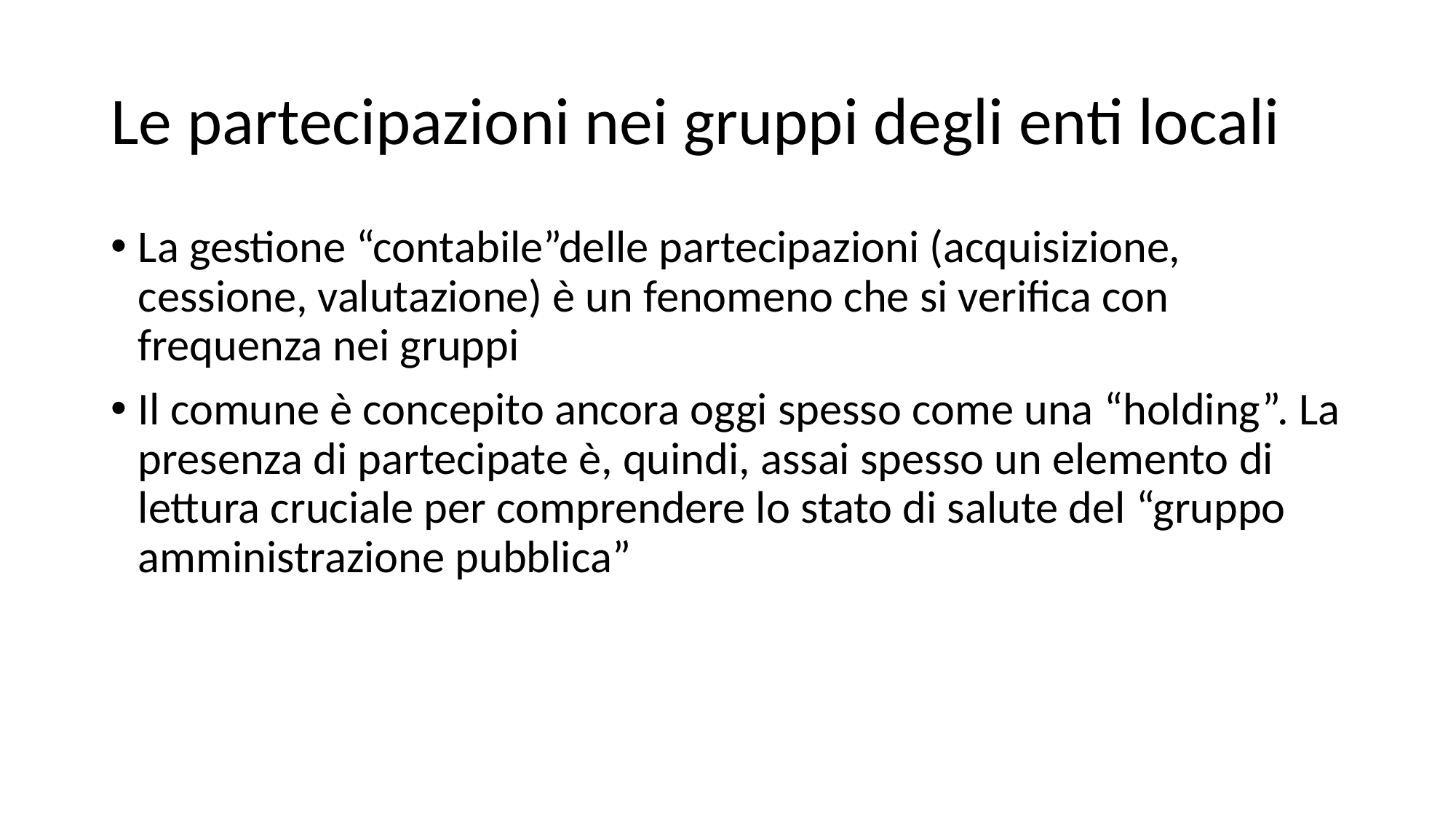

# Le partecipazioni nei gruppi degli enti locali
La gestione “contabile”delle partecipazioni (acquisizione, cessione, valutazione) è un fenomeno che si verifica con frequenza nei gruppi
Il comune è concepito ancora oggi spesso come una “holding”. La presenza di partecipate è, quindi, assai spesso un elemento di lettura cruciale per comprendere lo stato di salute del “gruppo amministrazione pubblica”